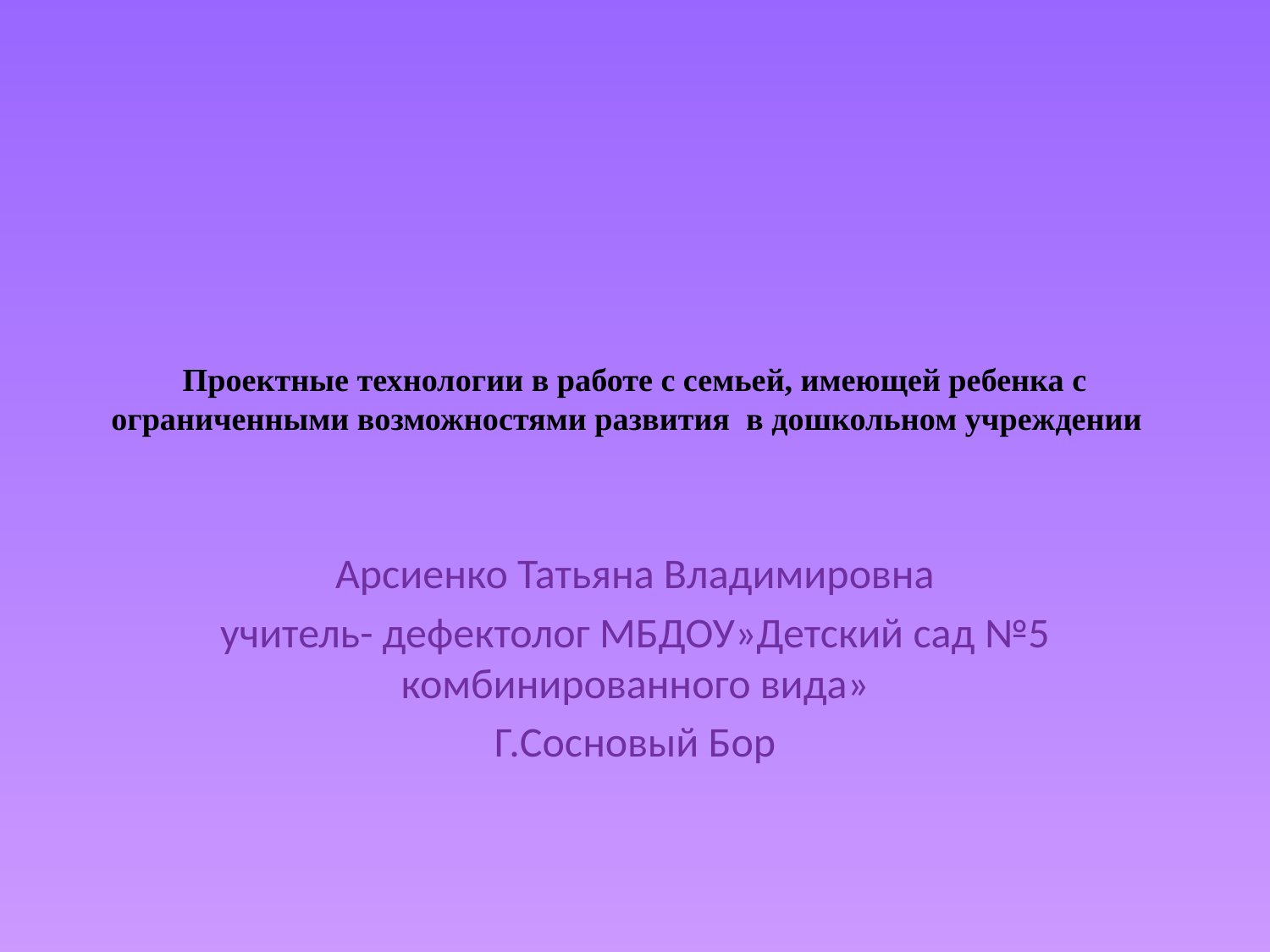

# Проектные технологии в работе с семьей, имеющей ребенка с ограниченными возможностями развития  в дошкольном учреждении
Арсиенко Татьяна Владимировна
учитель- дефектолог МБДОУ»Детский сад №5 комбинированного вида»
Г.Сосновый Бор